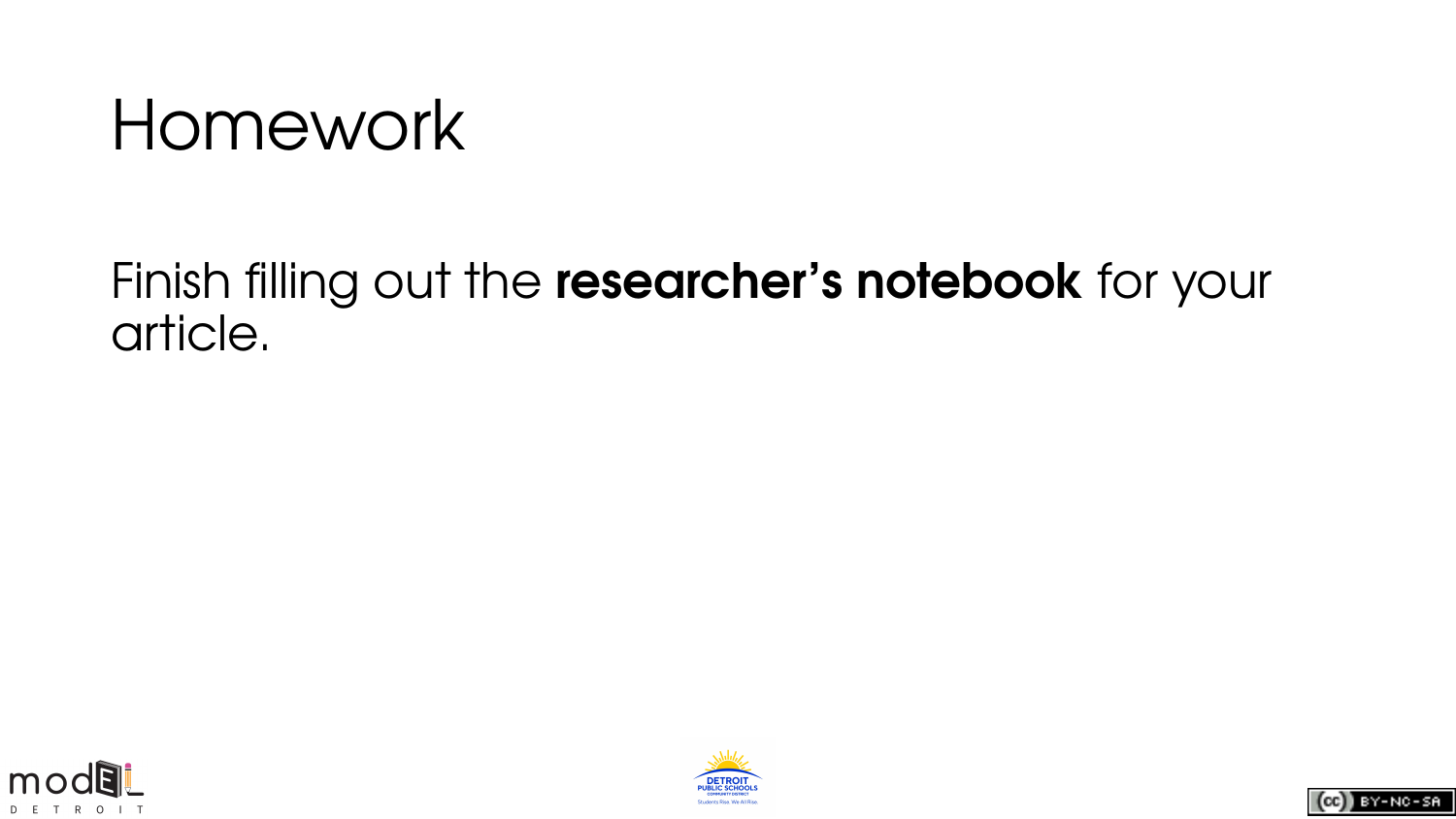

# Homework
Finish filling out the researcher’s notebook for your article.